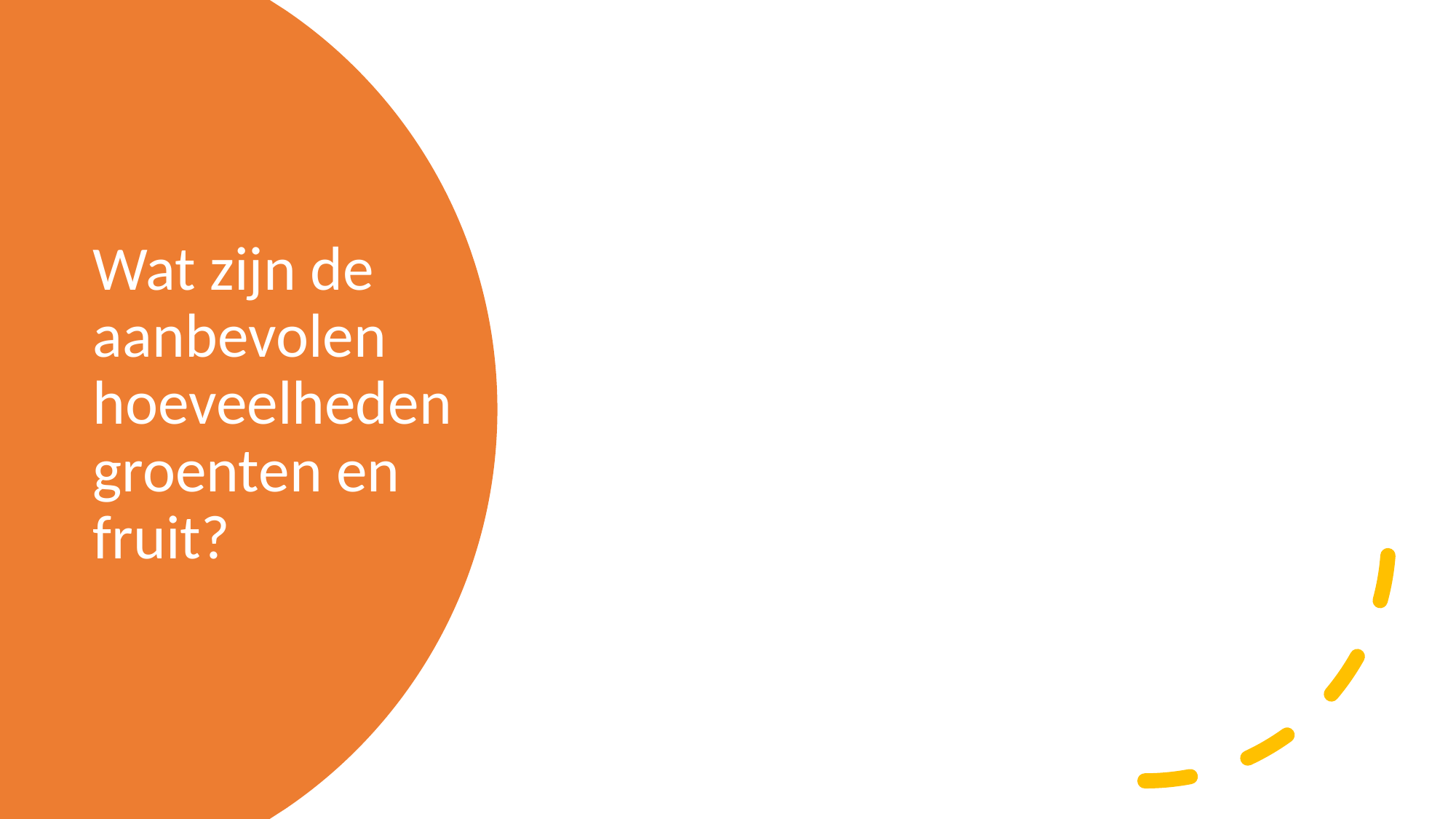

# Wat zijn de aanbevolen hoeveelheden groenten en fruit?